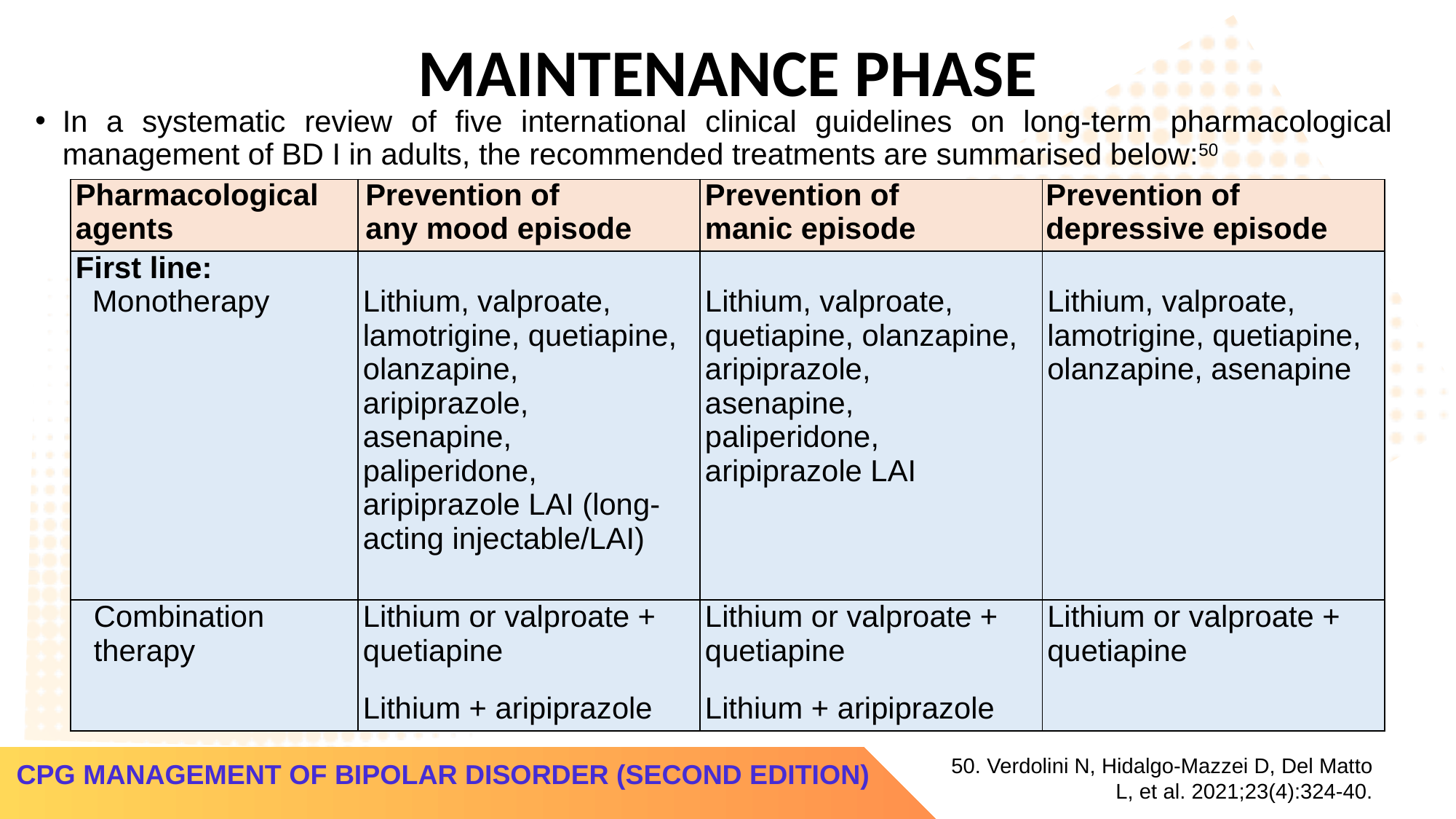

MAINTENANCE PHASE

In a systematic review of five international clinical guidelines on long-term pharmacological management of BD I in adults, the recommended treatments are summarised below:50
| Pharmacological agents | Prevention of any mood episode | Prevention of manic episode | Prevention of depressive episode |
| --- | --- | --- | --- |
| First line: Monotherapy | Lithium, valproate, lamotrigine, quetiapine, olanzapine, aripiprazole, asenapine, paliperidone, aripiprazole LAI (long-acting injectable/LAI) | Lithium, valproate, quetiapine, olanzapine, aripiprazole, asenapine, paliperidone, aripiprazole LAI | Lithium, valproate, lamotrigine, quetiapine, olanzapine, asenapine |
| Combination therapy | Lithium or valproate + quetiapine Lithium + aripiprazole | Lithium or valproate + quetiapine Lithium + aripiprazole | Lithium or valproate + quetiapine |

50. Verdolini N, Hidalgo-Mazzei D, Del Matto L, et al. 2021;23(4):324-40.

CPG MANAGEMENT OF BIPOLAR DISORDER (SECOND EDITION)